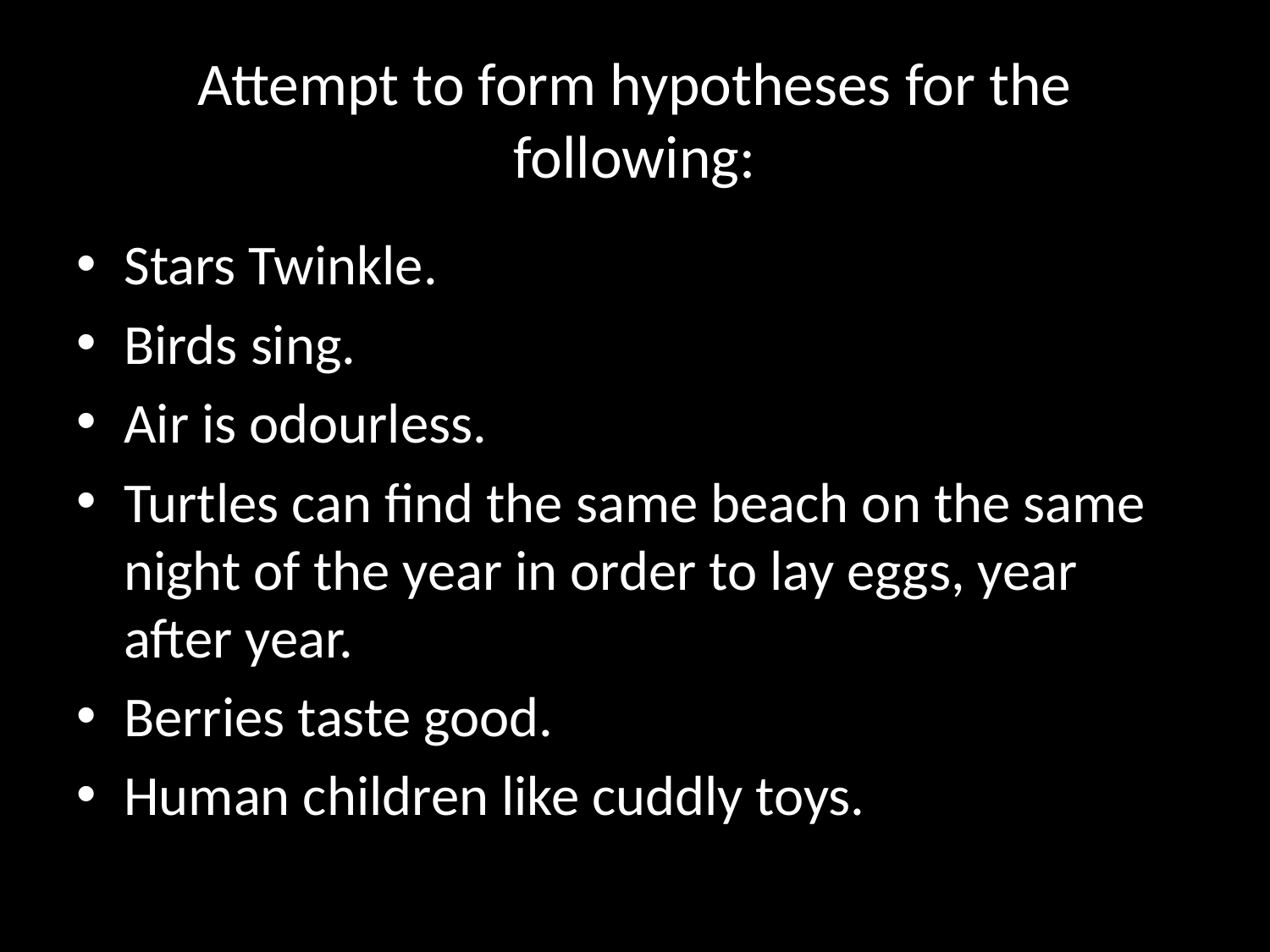

# Attempt to form hypotheses for the following:
Stars Twinkle.
Birds sing.
Air is odourless.
Turtles can find the same beach on the same night of the year in order to lay eggs, year after year.
Berries taste good.
Human children like cuddly toys.